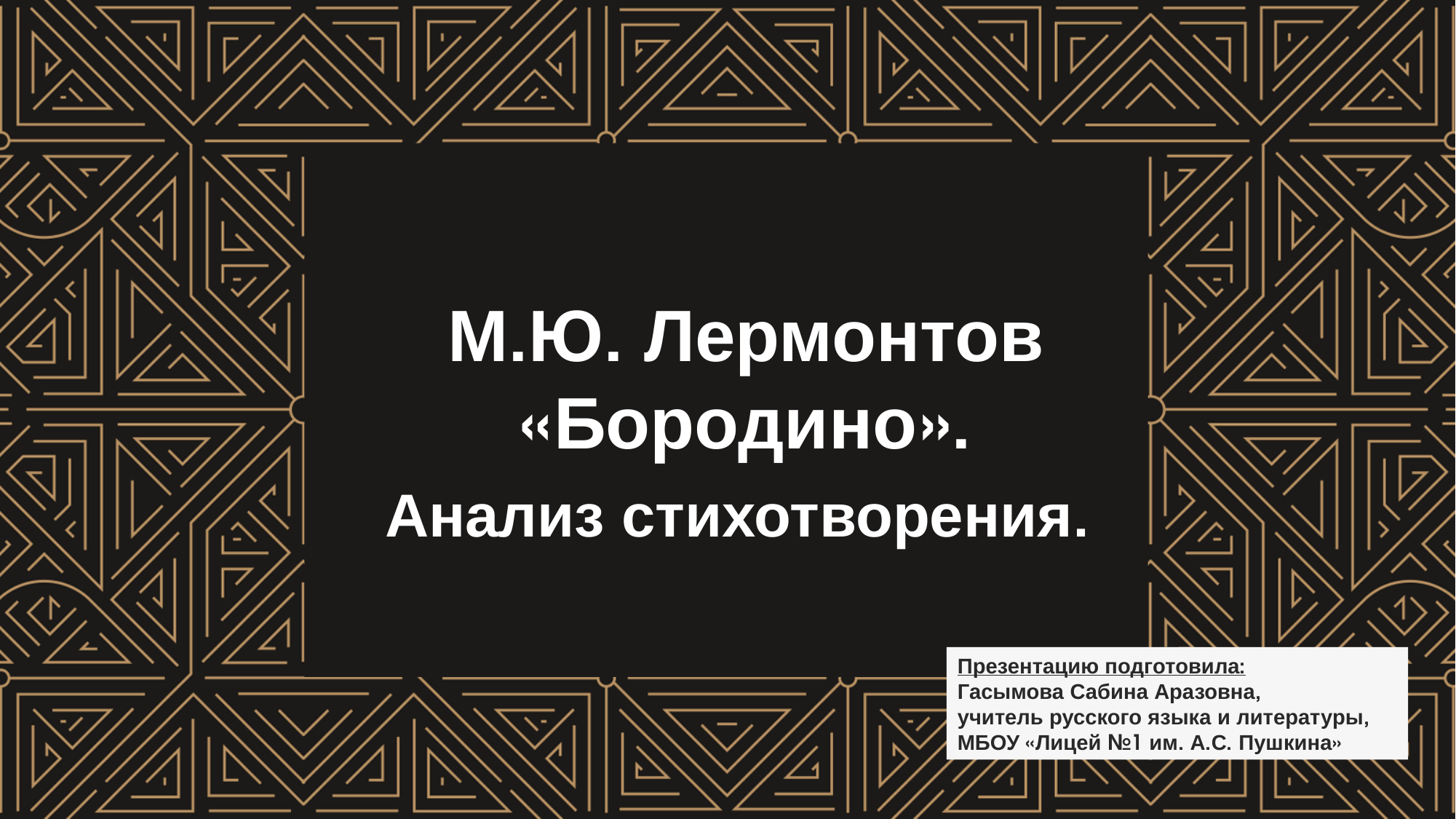

М.Ю. Лермонтов «Бородино».
Анализ стихотворения.
Презентацию подготовила:
Гасымова Сабина Аразовна,
учитель русского языка и литературы,
МБОУ «Лицей №1 им. А.С. Пушкина»